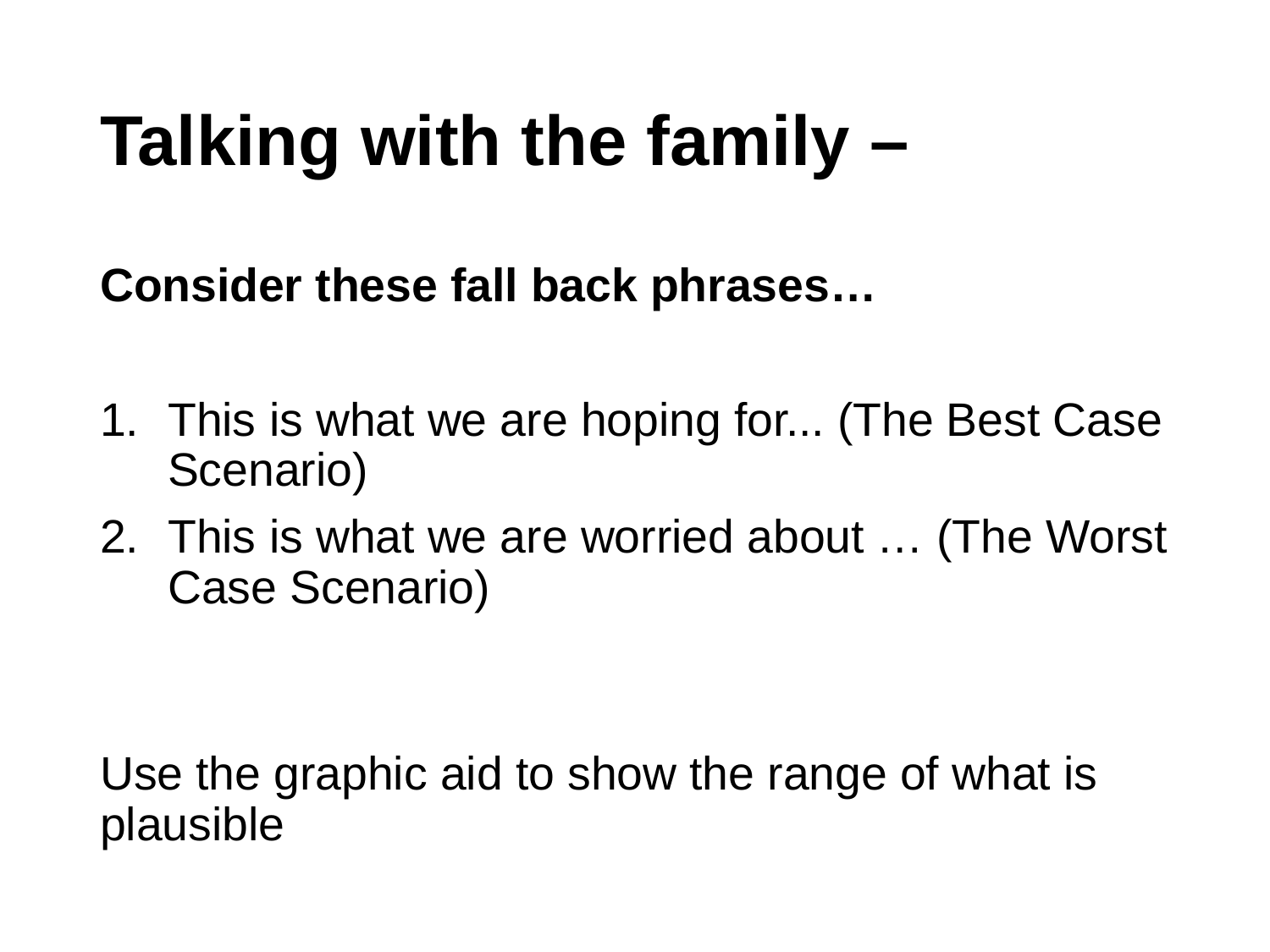

# Talking with the family –
Consider these fall back phrases…

This is what we are hoping for... (The Best Case Scenario)
This is what we are worried about … (The Worst Case Scenario)

Use the graphic aid to show the range of what is plausible